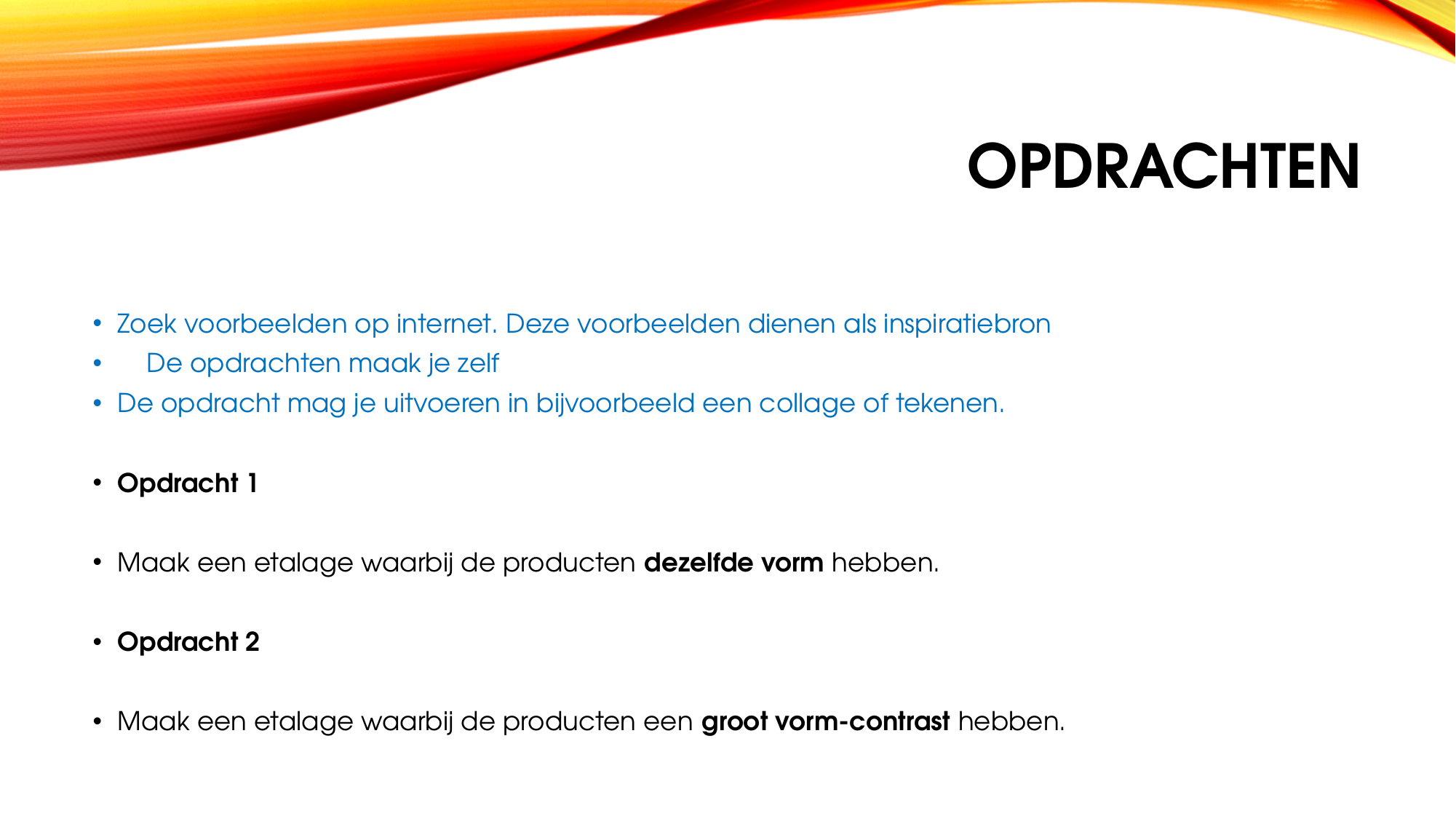

# opdrachten

Zoek voorbeelden op internet. Deze voorbeelden dienen als inspiratiebron
    De opdrachten maak je zelf
De opdracht mag je uitvoeren in bijvoorbeeld een collage of tekenen.

Opdracht 1

Maak een etalage waarbij de producten dezelfde vorm hebben.

Opdracht 2

Maak een etalage waarbij de producten een groot vorm-contrast hebben.